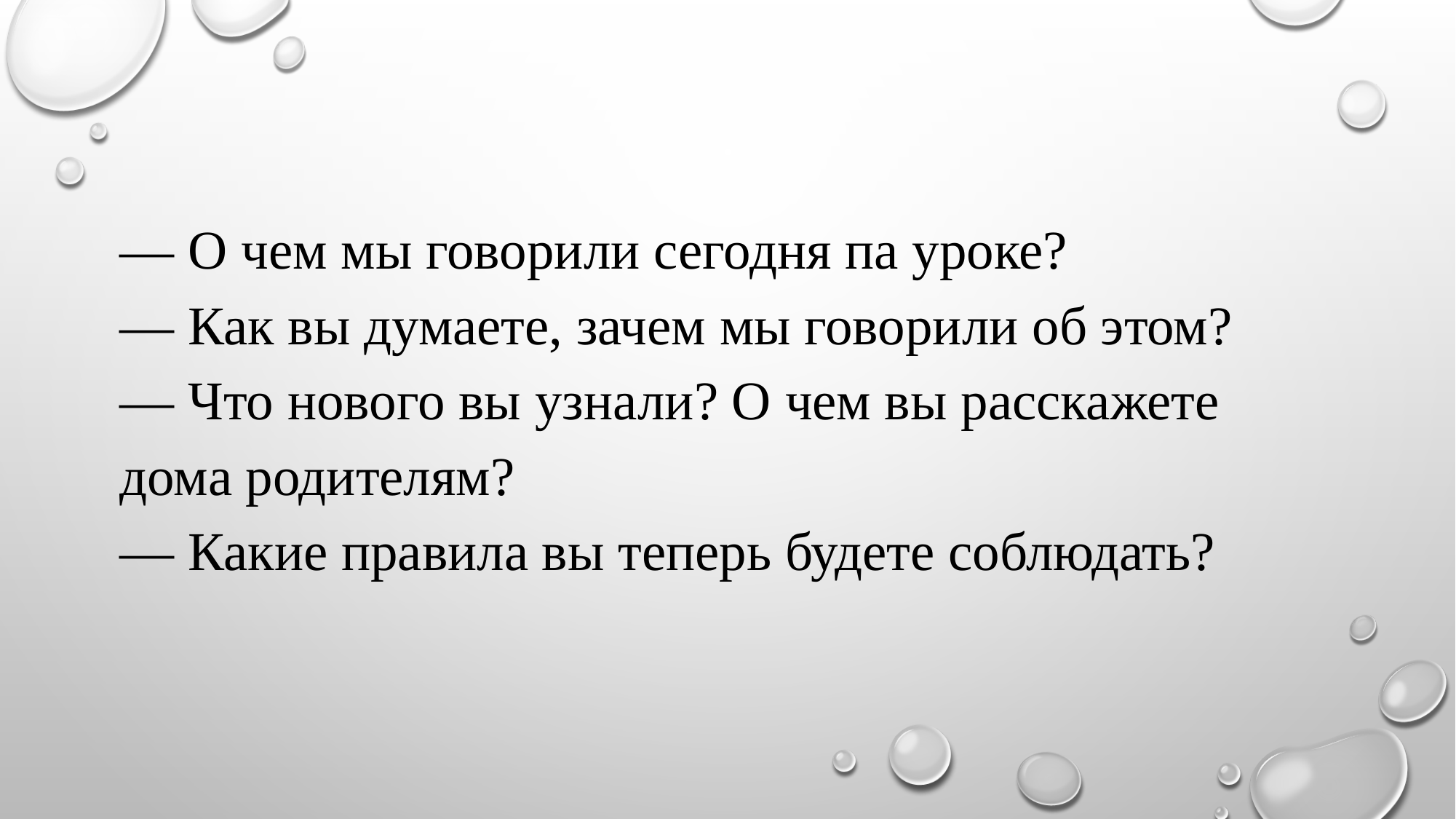

# — О чем мы говорили сегодня па уроке? — Как вы думаете, зачем мы говорили об этом? — Что нового вы узнали? О чем вы расскажете дома родителям? — Какие правила вы теперь будете соблюдать?